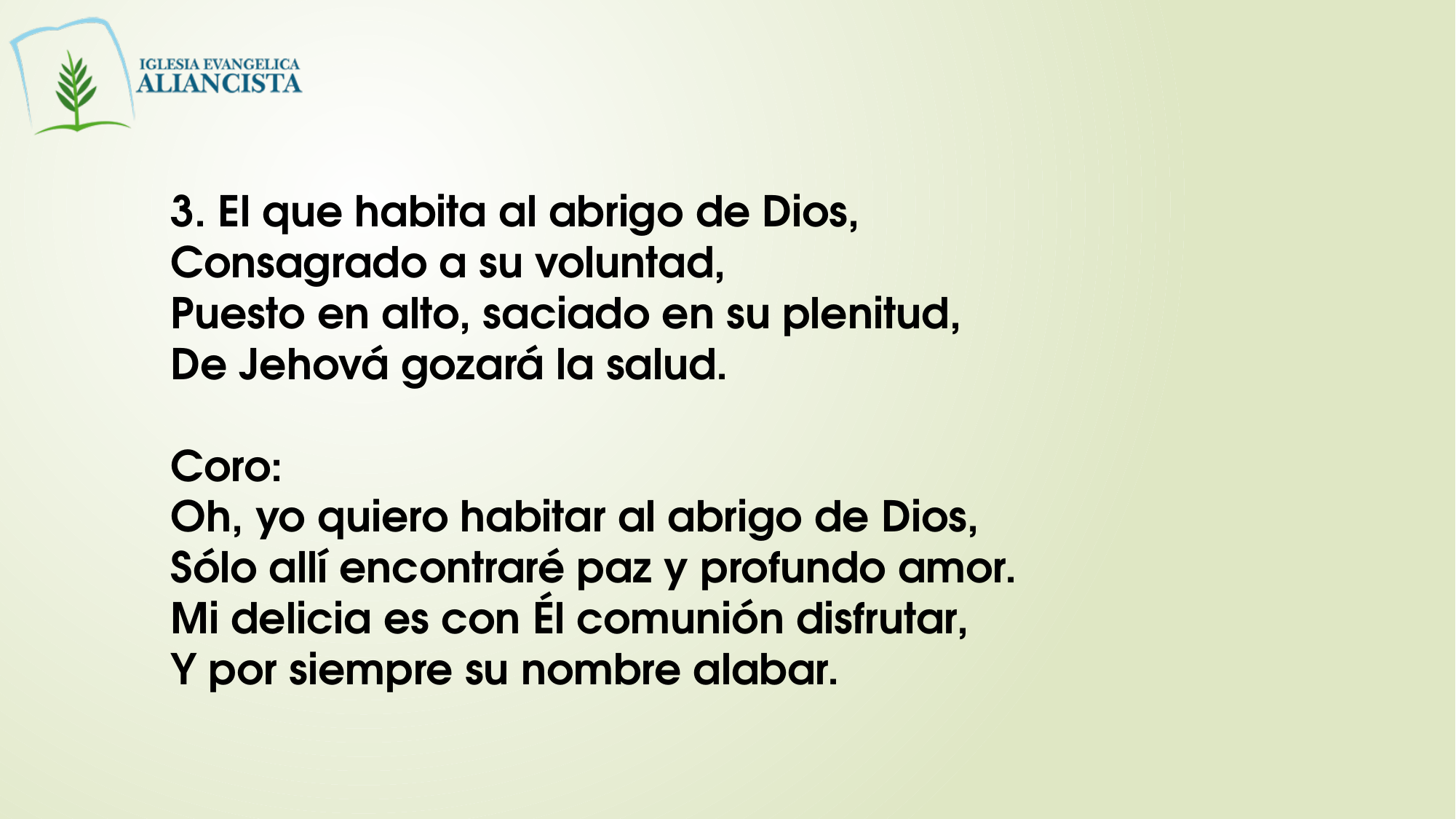

3. El que habita al abrigo de Dios,
Consagrado a su voluntad,
Puesto en alto, saciado en su plenitud,
De Jehová gozará la salud.

Coro:
Oh, yo quiero habitar al abrigo de Dios,
Sólo allí encontraré paz y profundo amor.
Mi delicia es con Él comunión disfrutar,
Y por siempre su nombre alabar.